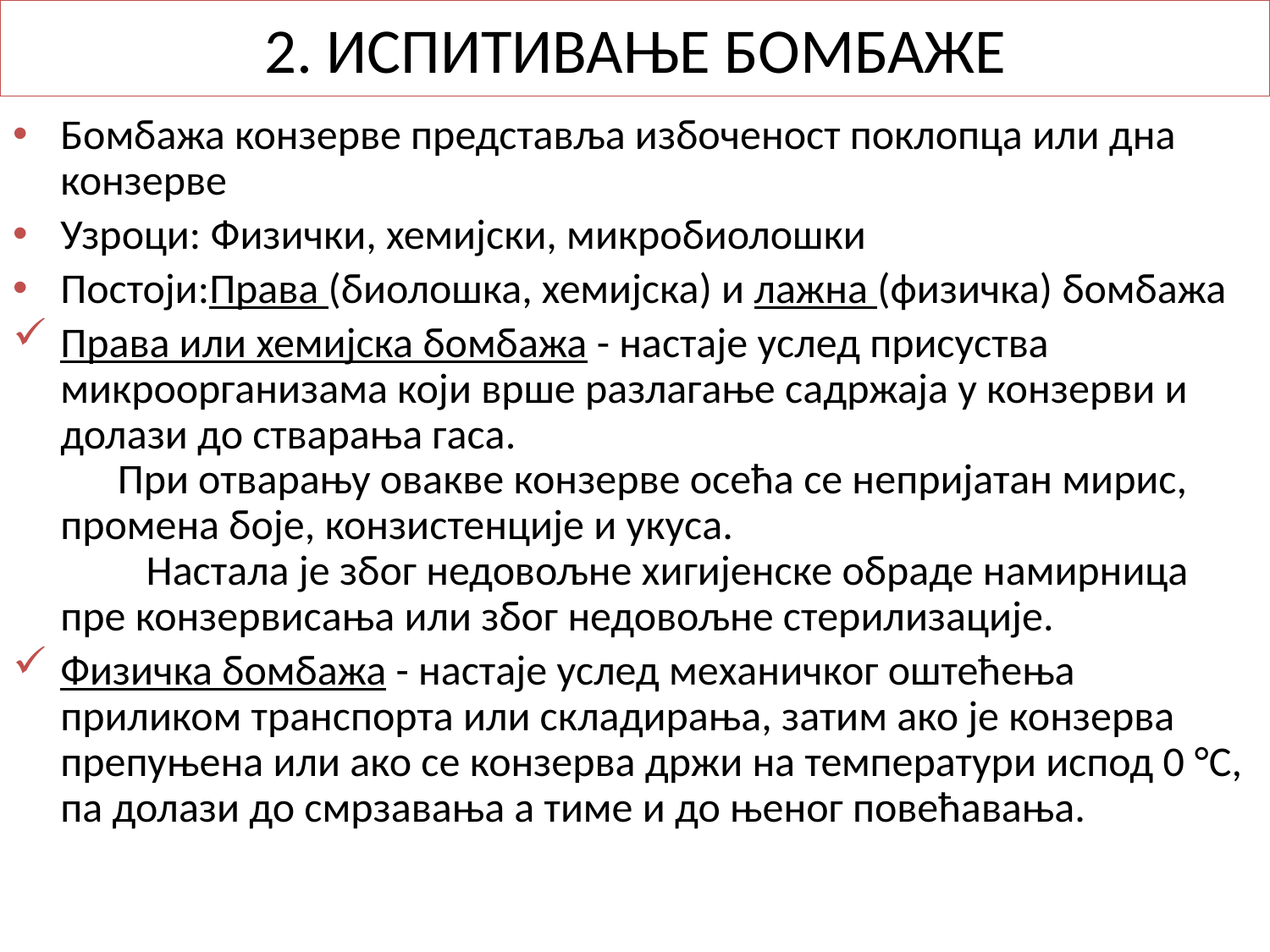

# 2. ИСПИТИВАЊЕ БОМБАЖЕ
Бомбажа конзерве представља избоченост поклопца или дна конзерве
Узроци: Физички, хемијски, микробиолошки
Постоји:Права (биолошка, хемијска) и лажна (физичка) бомбажа
Права или хемијска бомбажа - настаје услед присуства микроорганизама који врше разлагање садржаја у конзерви и долази до стварања гаса.                                                                                    При отварању овакве конзерве осећа се непријатан мирис, промена боје, конзистенције и укуса.                                                                Настала је због недовољне хигијенске обраде намирница пре конзервисања или због недовољне стерилизације.
Физичка бомбажа - настаје услед механичког оштећења приликом транспорта или складирања, затим ако је конзерва препуњена или ако се конзерва држи на температури испод 0 °C, па долази до смрзавања а тиме и до њеног повећавања.